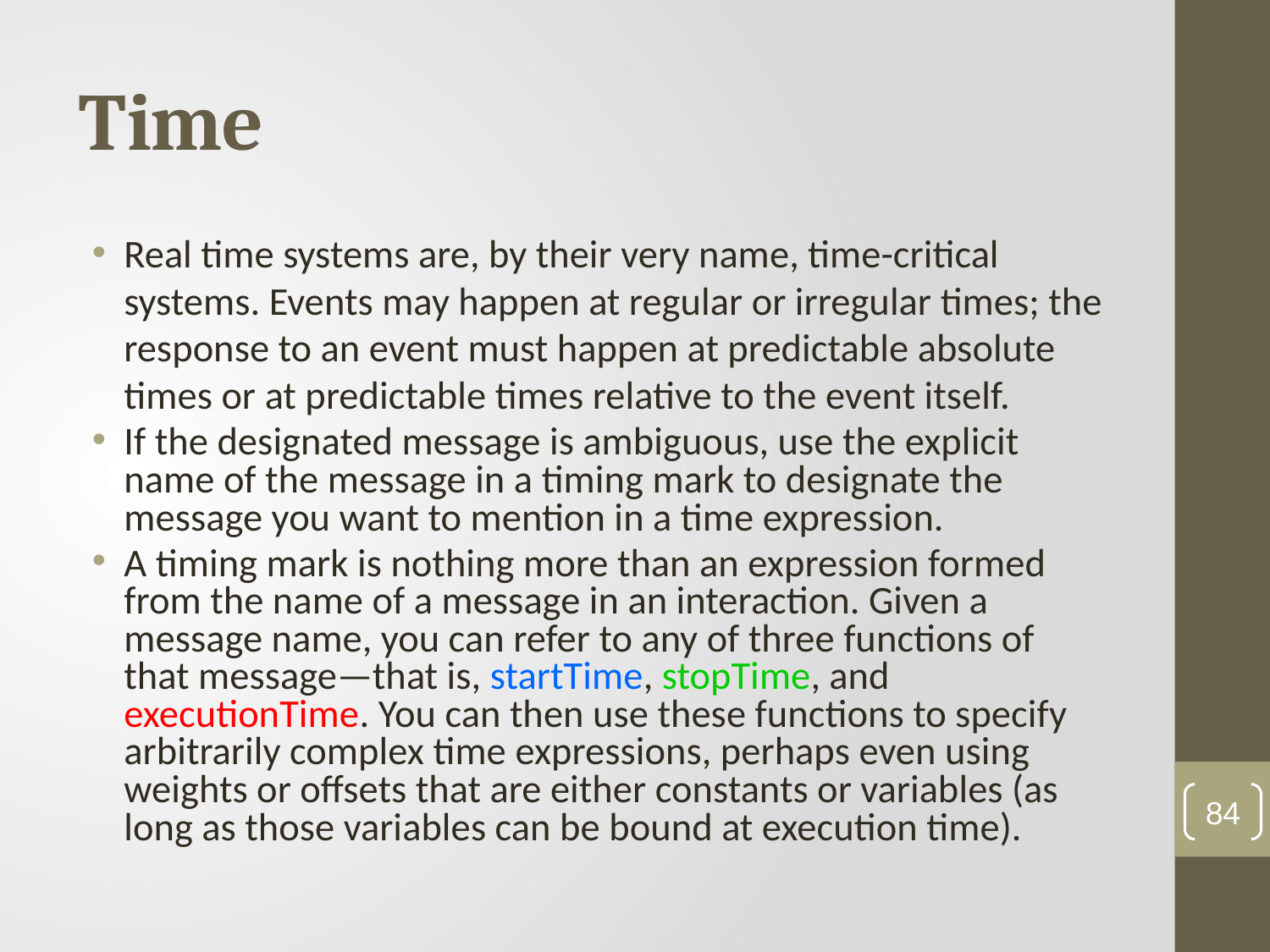

# Time
Real time systems are, by their very name, time-critical systems. Events may happen at regular or irregular times; the response to an event must happen at predictable absolute times or at predictable times relative to the event itself.
If the designated message is ambiguous, use the explicit name of the message in a timing mark to designate the message you want to mention in a time expression.
A timing mark is nothing more than an expression formed from the name of a message in an interaction. Given a message name, you can refer to any of three functions of that message—that is, startTime, stopTime, and executionTime. You can then use these functions to specify arbitrarily complex time expressions, perhaps even using weights or offsets that are either constants or variables (as long as those variables can be bound at execution time).
84